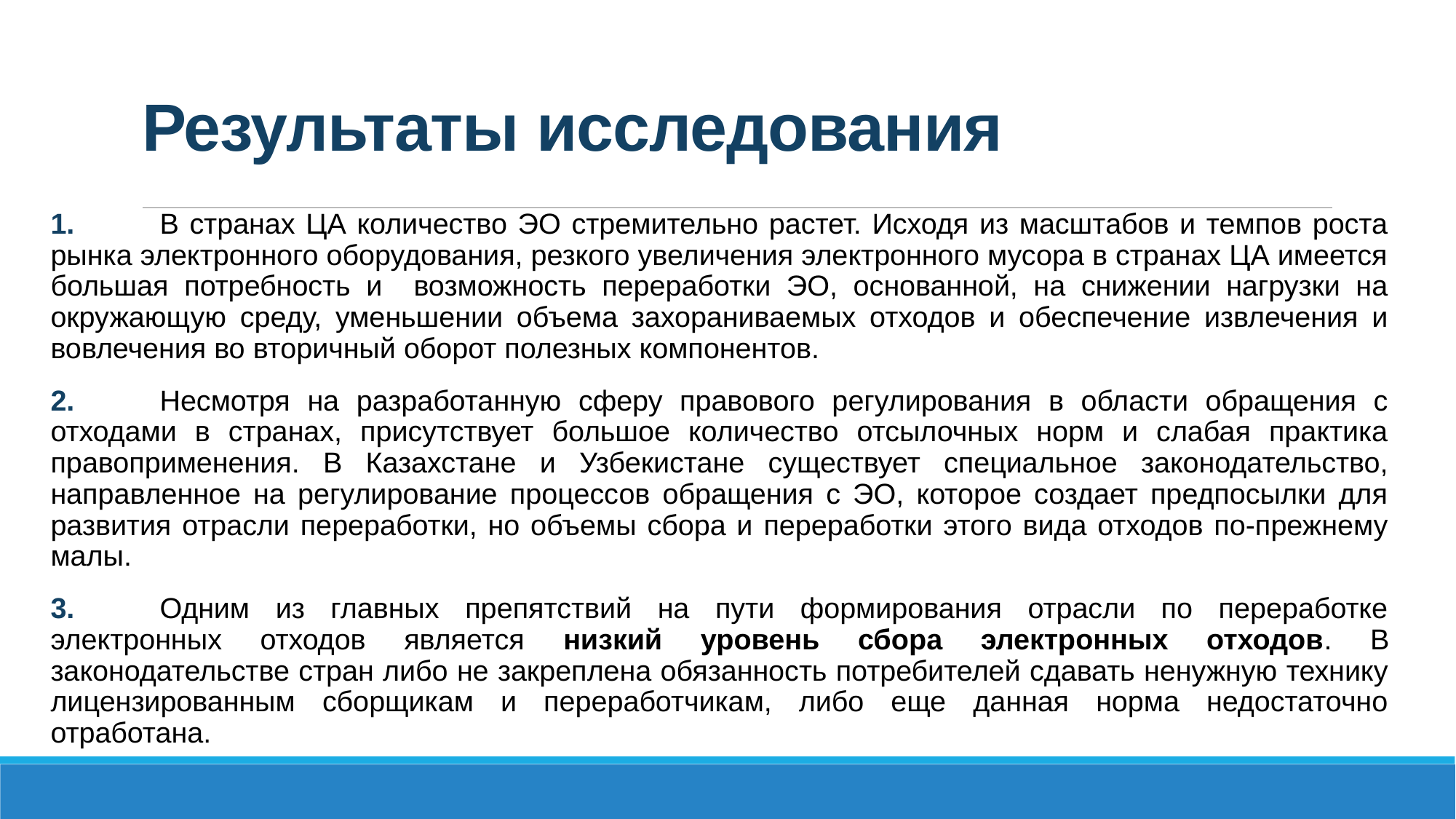

# Результаты исследования
1.	В странах ЦА количество ЭО стремительно растет. Исходя из масштабов и темпов роста рынка электронного оборудования, резкого увеличения электронного мусора в странах ЦА имеется большая потребность и  возможность переработки ЭО, основанной, на снижении нагрузки на окружающую среду, уменьшении объема захораниваемых отходов и обеспечение извлечения и вовлечения во вторичный оборот полезных компонентов.
2.	Несмотря на разработанную сферу правового регулирования в области обращения с отходами в странах, присутствует большое количество отсылочных норм и слабая практика правоприменения. В Казахстане и Узбекистане существует специальное законодательство, направленное на регулирование процессов обращения с ЭО, которое создает предпосылки для развития отрасли переработки, но объемы сбора и переработки этого вида отходов по-прежнему малы.
3.	Одним из главных препятствий на пути формирования отрасли по переработке электронных отходов является низкий уровень сбора электронных отходов. В законодательстве стран либо не закреплена обязанность потребителей сдавать ненужную технику лицензированным сборщикам и переработчикам, либо еще данная норма недостаточно отработана.